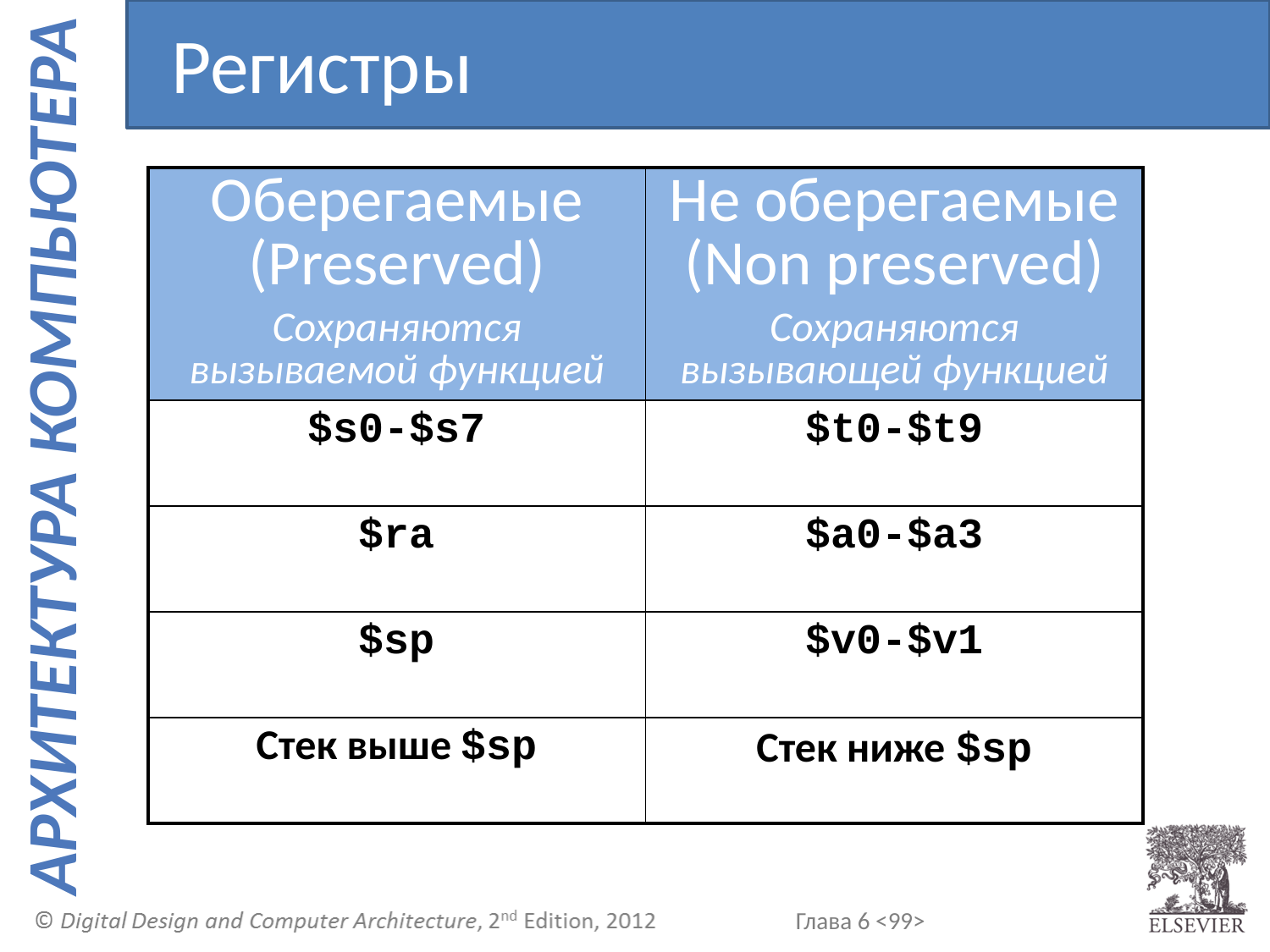

Регистры
| Оберегаемые (Preserved) Сохраняются вызываемой функцией | Не оберегаемые (Non preserved) Сохраняются вызывающей функцией |
| --- | --- |
| $s0-$s7 | $t0-$t9 |
| $ra | $a0-$a3 |
| $sp | $v0-$v1 |
| Стек выше $sp | Стек ниже $sp |